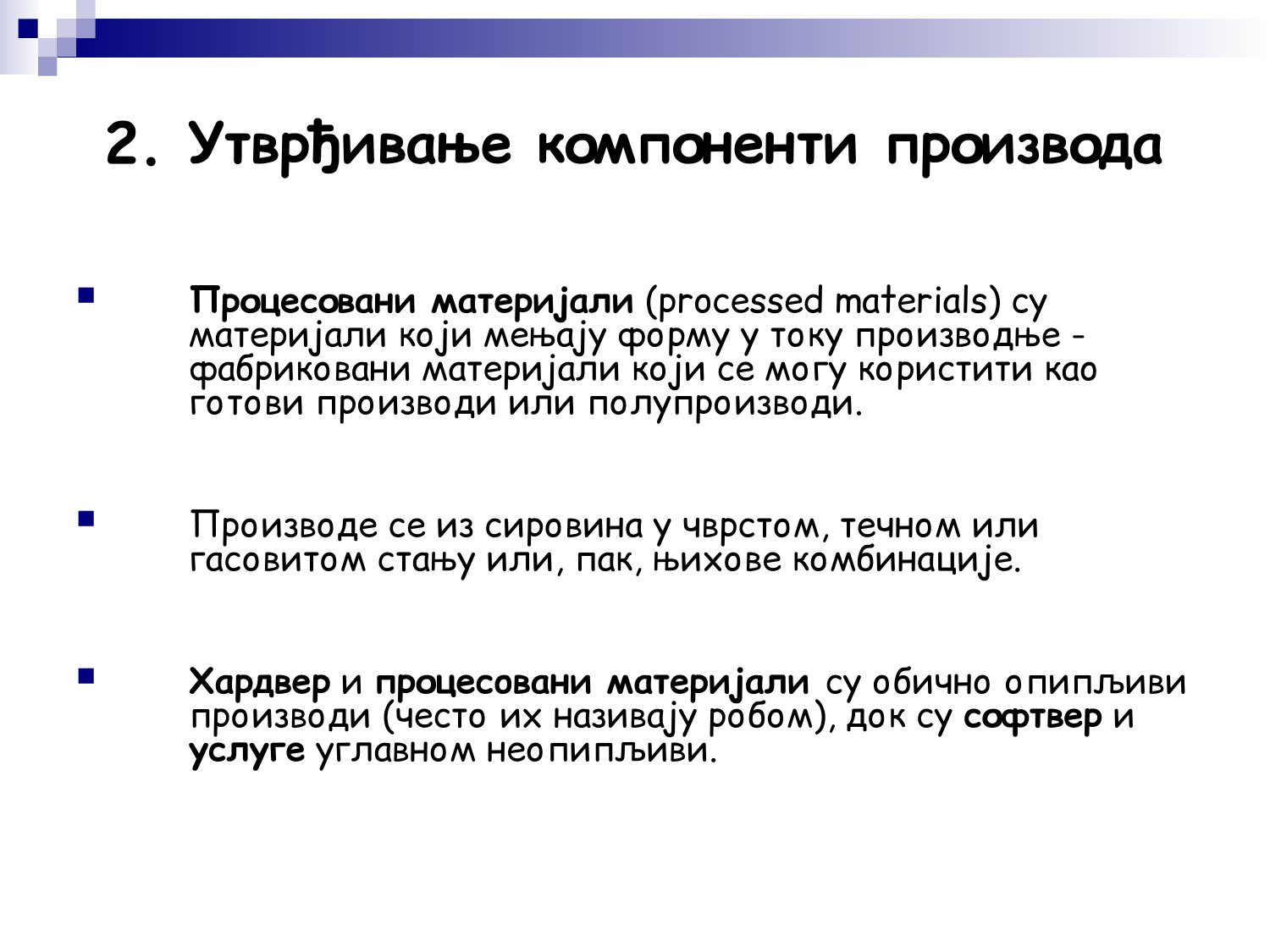

2. Утврђивање компоненти производа
Процесовани материјали (processed materials) су материјали који мењају форму у току производње -  фабриковани материјали који се могу користити као готови производи или полупроизводи.

Производе се из сировина у чврстом, течном или гасовитом стању или, пак, њихове комбинације.

Хардвер и процесoвани материјали су обично опипљиви производи (често их називају робом), док су софтвер и услуге углавном неопипљиви.